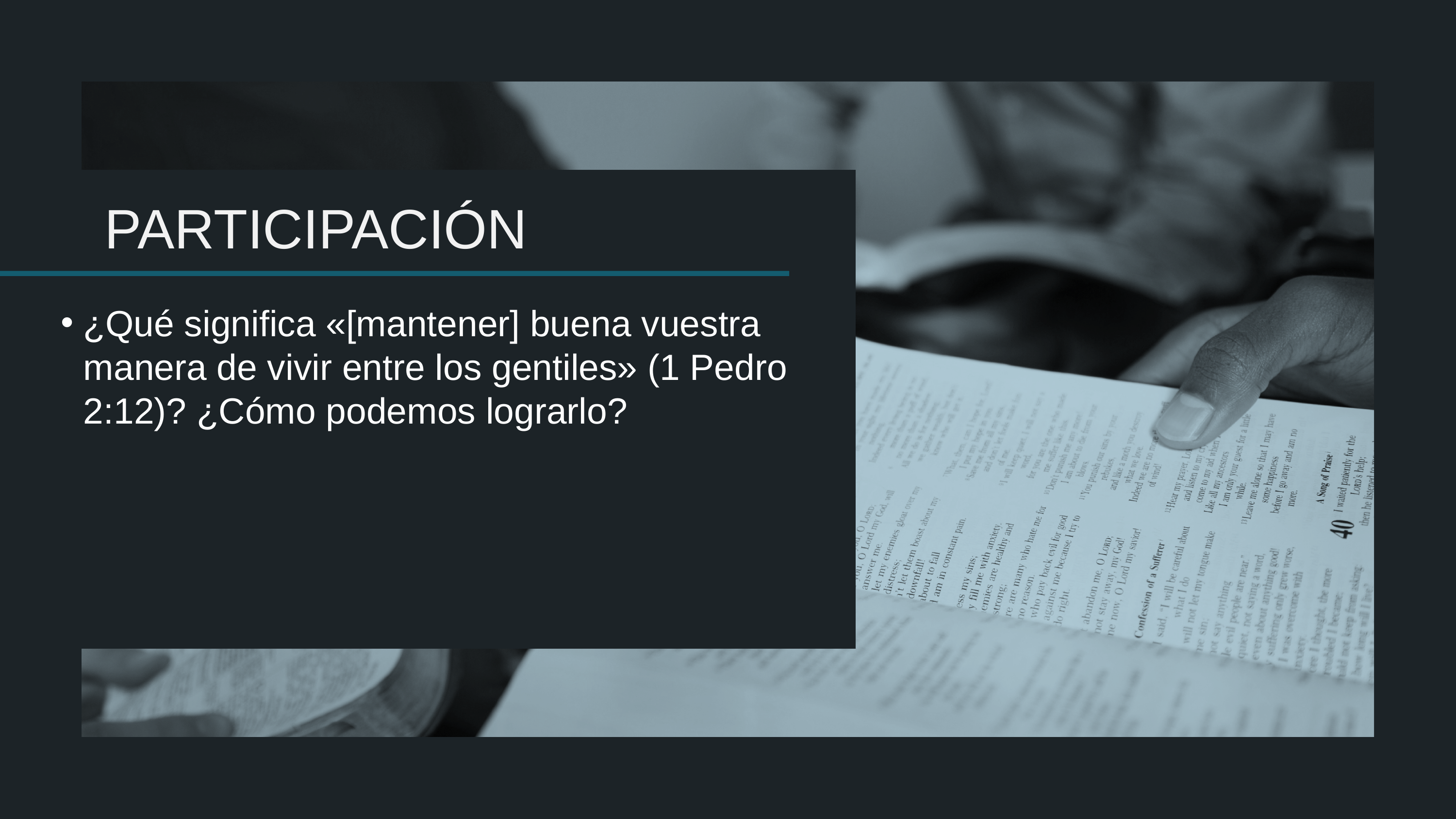

¿Qué significa «[mantener] buena vuestra manera de vivir entre los gentiles» (1 Pedro 2:12)? ¿Cómo podemos lograrlo?